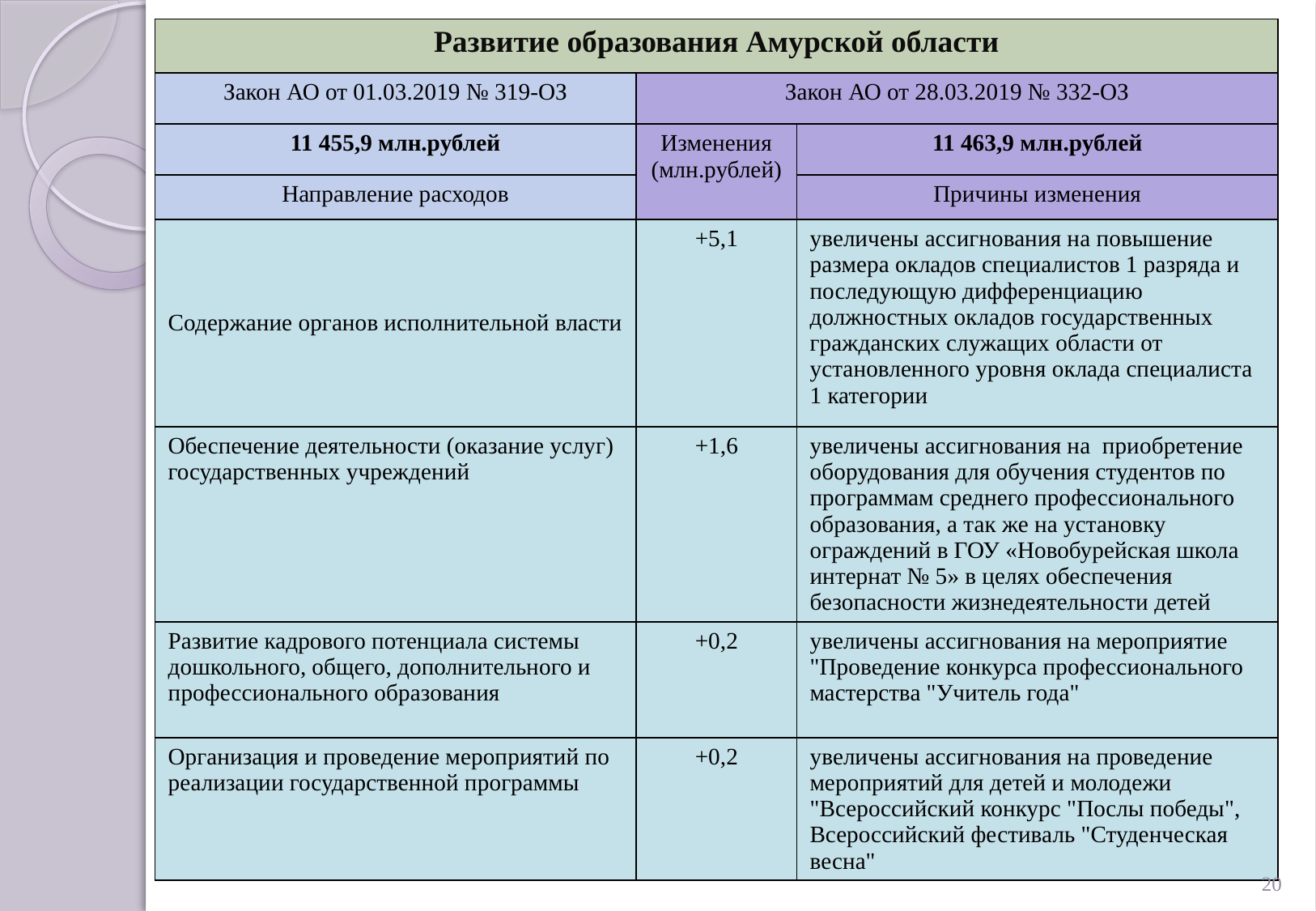

| Развитие образования Амурской области |  |  |
| --- | --- | --- |
| Закон АО от 01.03.2019 № 319-ОЗ | Закон АО от 28.03.2019 № 332-ОЗ |  |
| 11 455,9 млн.рублей | Изменения (млн.рублей) | 11 463,9 млн.рублей |
| Направление расходов |  | Причины изменения |
| Содержание органов исполнительной власти | +5,1 | увеличены ассигнования на повышение размера окладов специалистов 1 разряда и последующую дифференциацию должностных окладов государственных гражданских служащих области от установленного уровня оклада специалиста 1 категории |
| Обеспечение деятельности (оказание услуг) государственных учреждений | +1,6 | увеличены ассигнования на приобретение оборудования для обучения студентов по программам среднего профессионального образования, а так же на установку ограждений в ГОУ «Новобурейская школа интернат № 5» в целях обеспечения безопасности жизнедеятельности детей |
| Развитие кадрового потенциала системы дошкольного, общего, дополнительного и профессионального образования | +0,2 | увеличены ассигнования на мероприятие "Проведение конкурса профессионального мастерства "Учитель года" |
| Организация и проведение мероприятий по реализации государственной программы | +0,2 | увеличены ассигнования на проведение мероприятий для детей и молодежи "Всероссийский конкурс "Послы победы", Всероссийский фестиваль "Студенческая весна" |
20